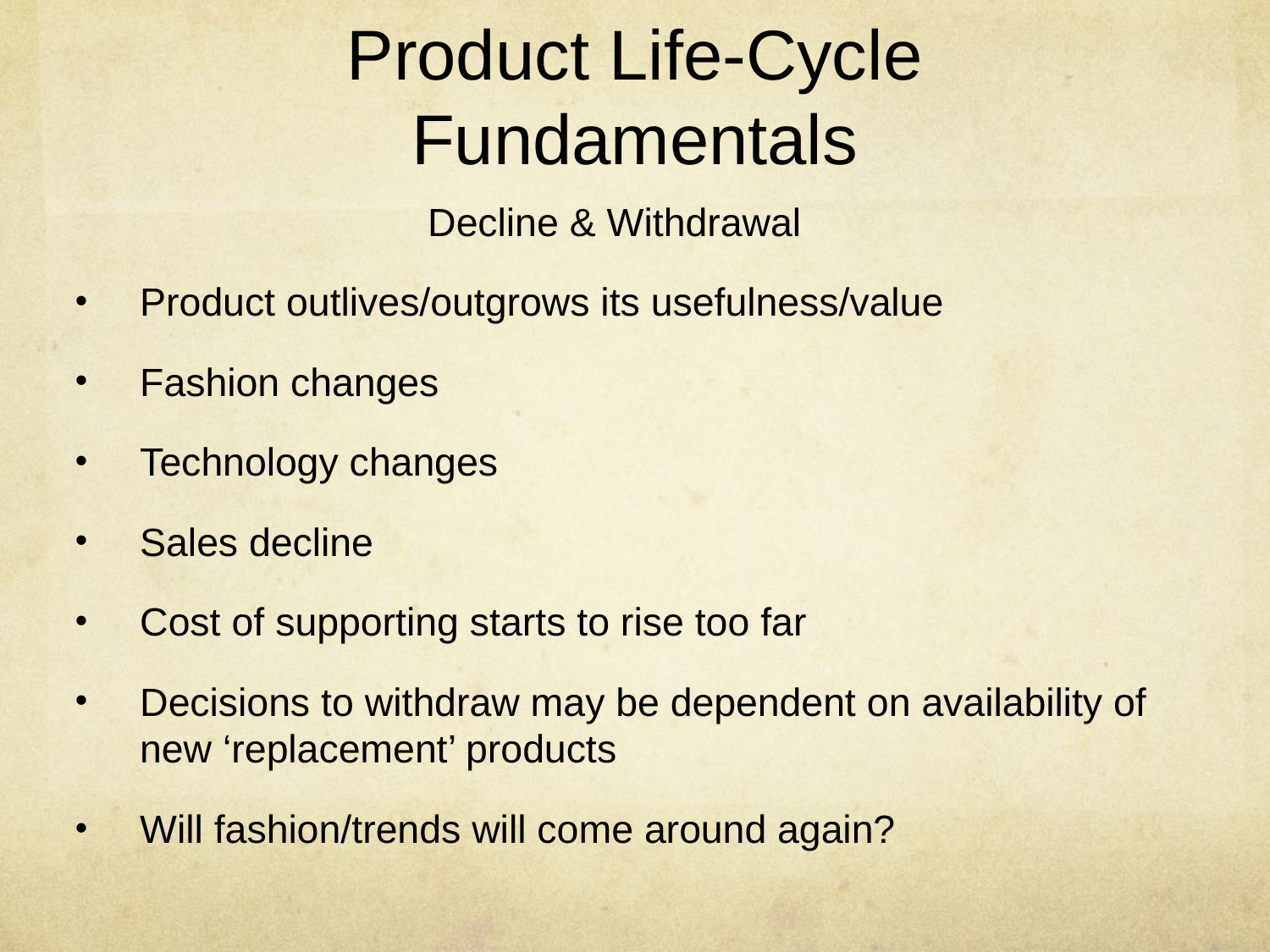

# Product Life-Cycle Fundamentals
Decline & Withdrawal
Product outlives/outgrows its usefulness/value
Fashion changes
Technology changes
Sales decline
Cost of supporting starts to rise too far
Decisions to withdraw may be dependent on availability of new ‘replacement’ products
Will fashion/trends will come around again?